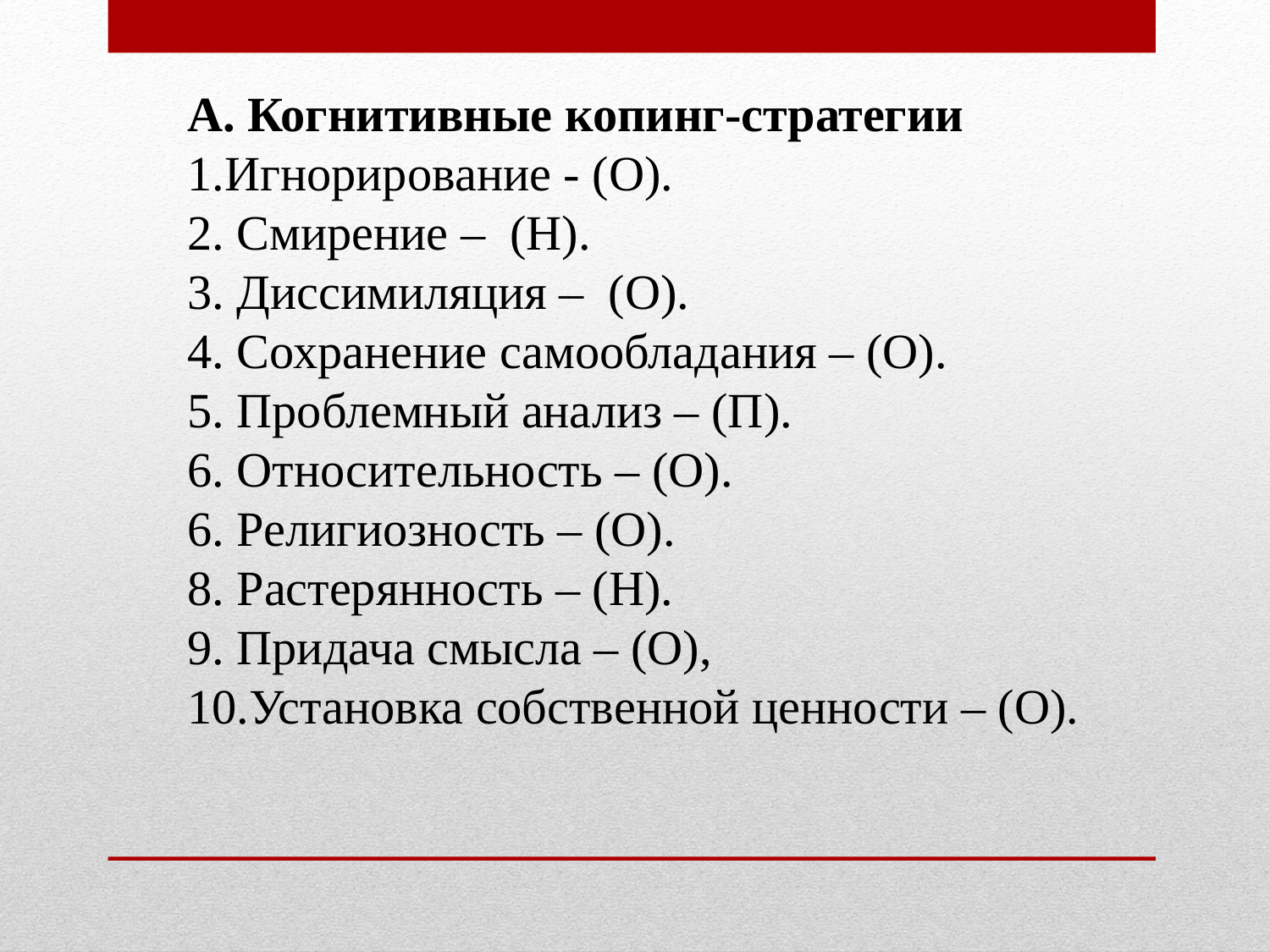

А. Когнитивные копинг-стратегии
1.Игнорирование - (О).
2. Смирение –  (Н).
3. Диссимиляция –  (О).
4. Сохранение самообладания – (О).
5. Проблемный анализ – (П).
6. Относительность – (О).
6. Религиозность – (О).
8. Растерянность – (Н).
9. Придача смысла – (О),
10.Установка собственной ценности – (О).